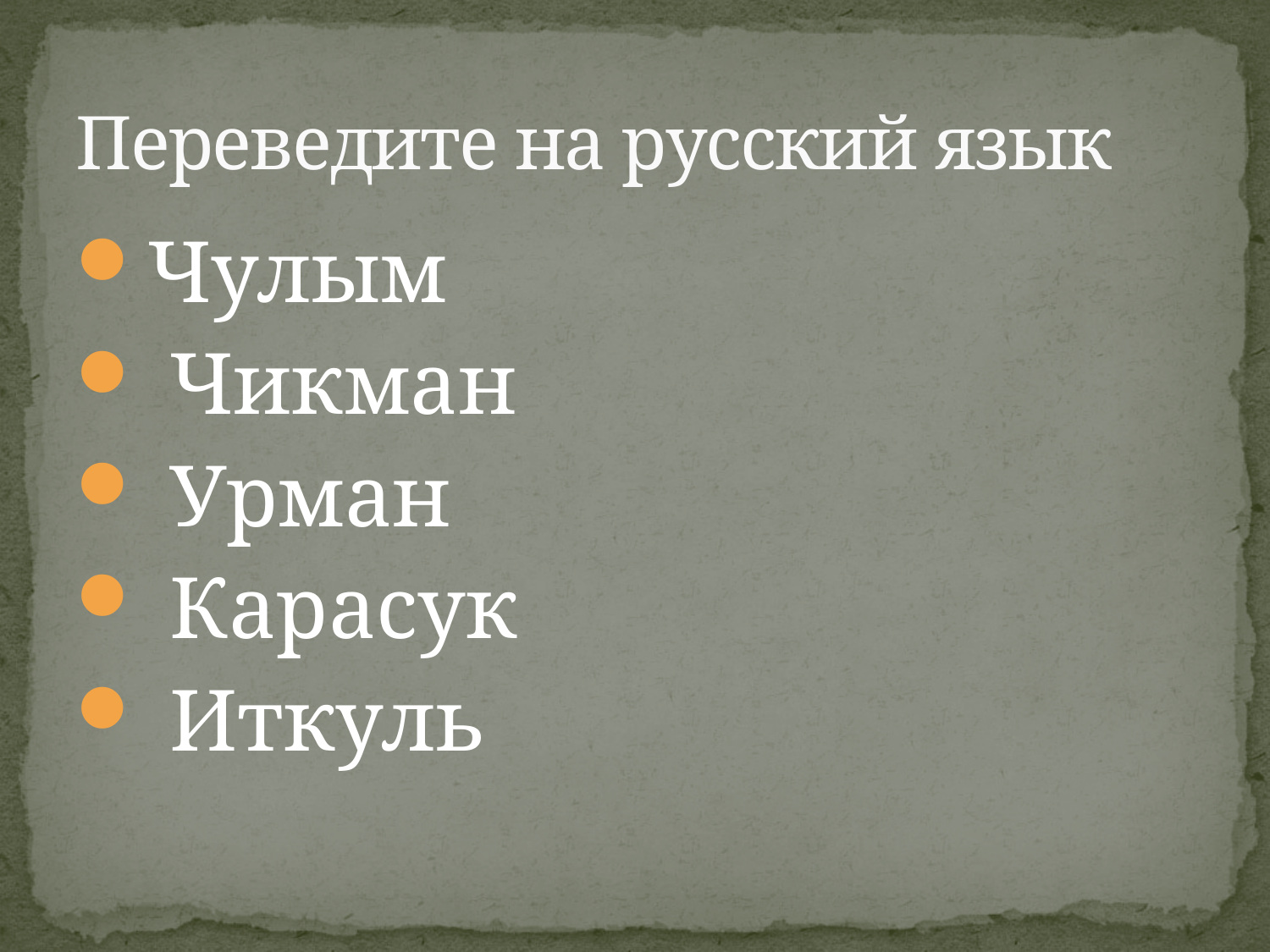

# Переведите на русский язык
Чулым
 Чикман
 Урман
 Карасук
 Иткуль